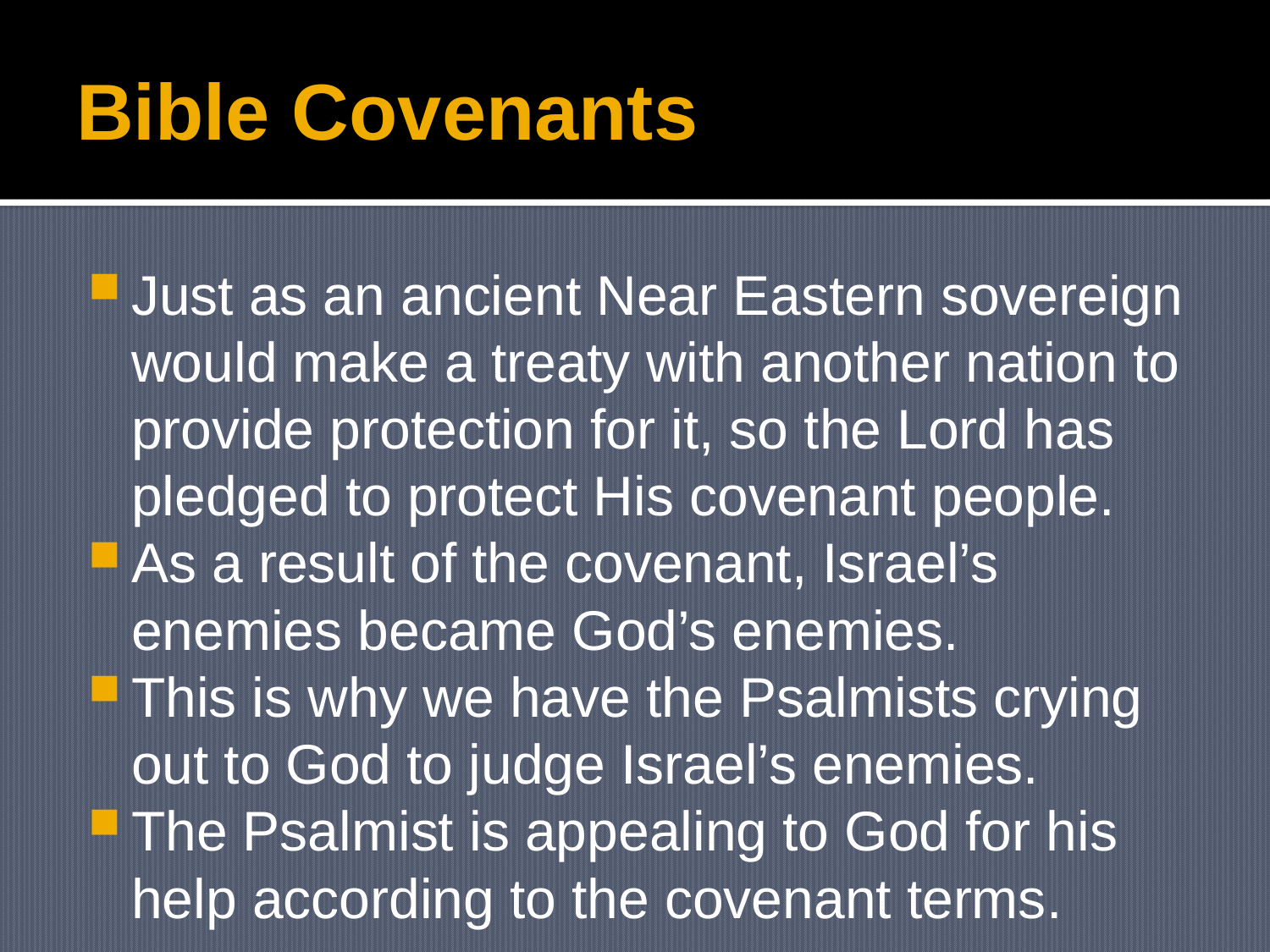

# Bible Covenants
Just as an ancient Near Eastern sovereign would make a treaty with another nation to provide protection for it, so the Lord has pledged to protect His covenant people.
As a result of the covenant, Israel’s enemies became God’s enemies.
This is why we have the Psalmists crying out to God to judge Israel’s enemies.
The Psalmist is appealing to God for his help according to the covenant terms.